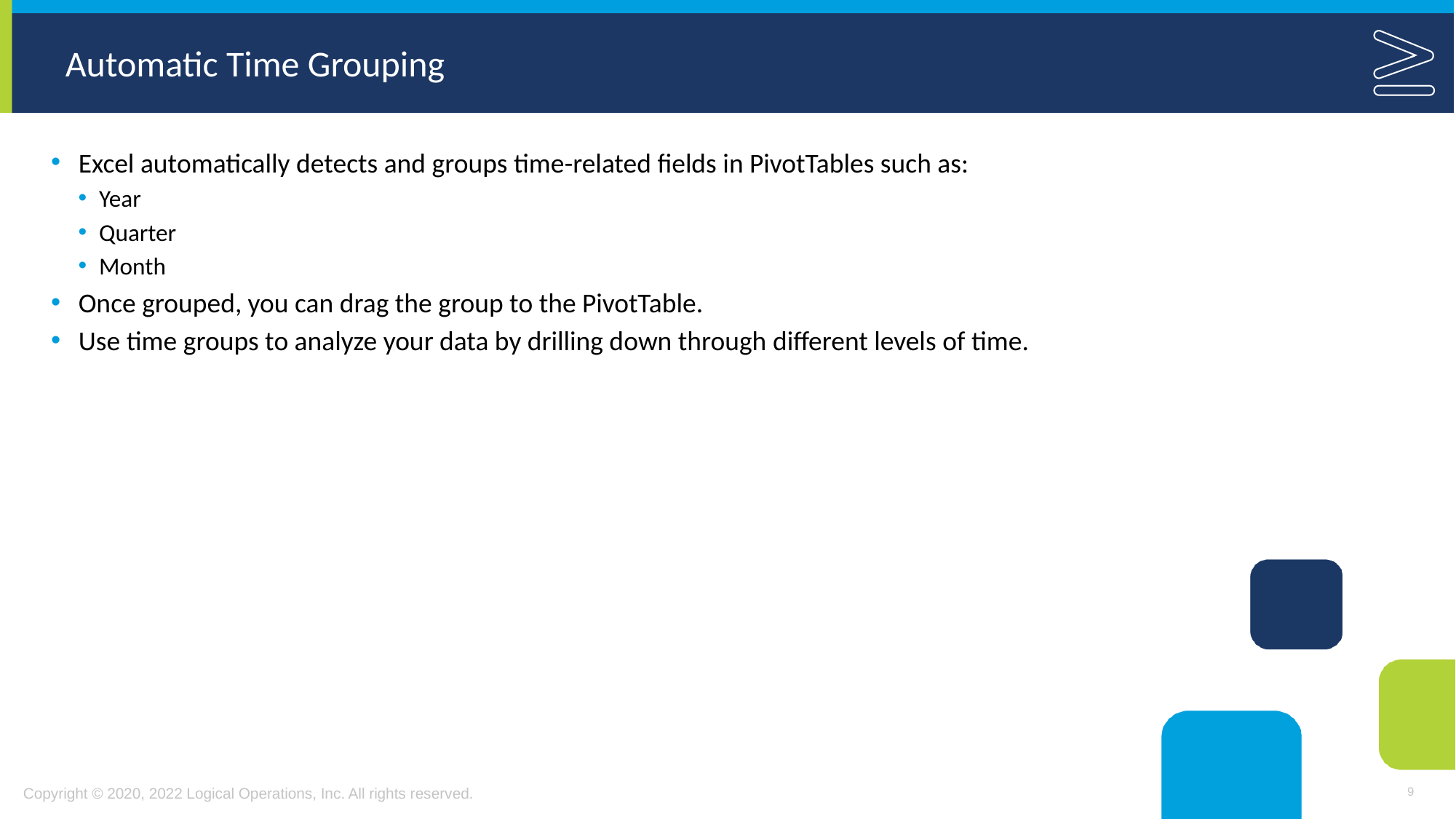

# Automatic Time Grouping
Excel automatically detects and groups time-related fields in PivotTables such as:
Year
Quarter
Month
Once grouped, you can drag the group to the PivotTable.
Use time groups to analyze your data by drilling down through different levels of time.
9